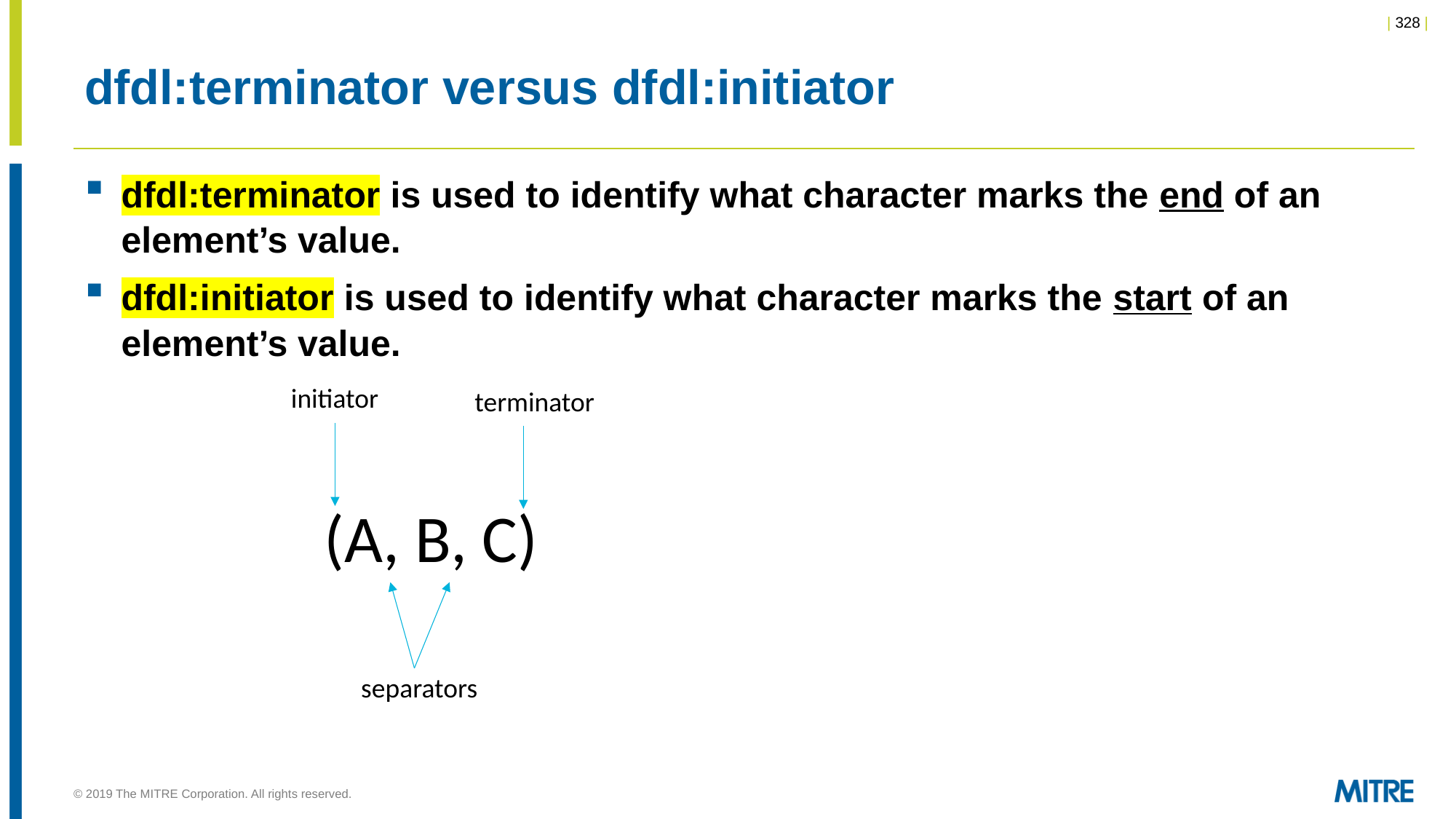

# dfdl:terminator versus dfdl:initiator
dfdl:terminator is used to identify what character marks the end of an element’s value.
dfdl:initiator is used to identify what character marks the start of an element’s value.
initiator
terminator
(A, B, C)
separators
© 2019 The MITRE Corporation. All rights reserved.